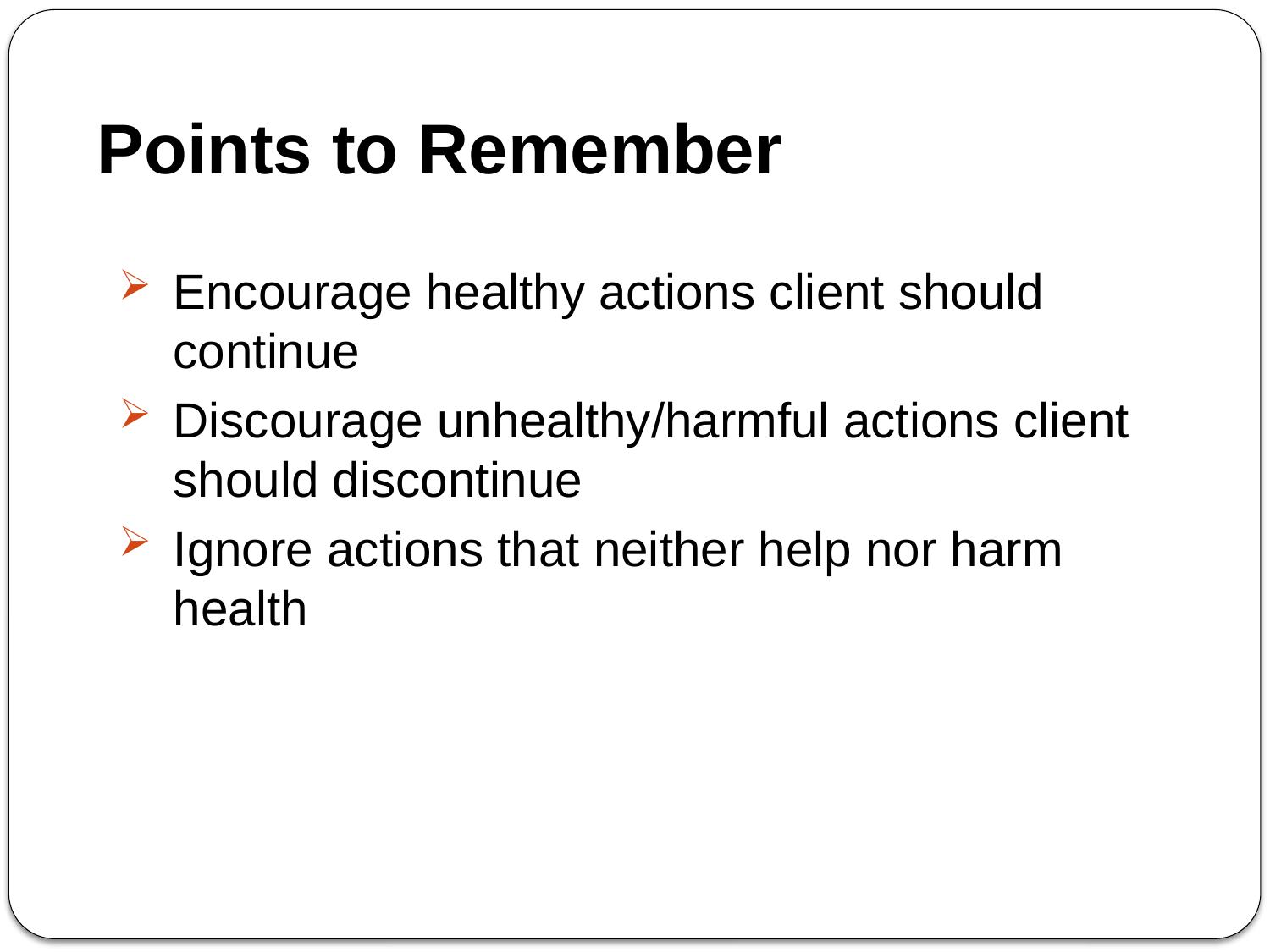

# Points to Remember
Encourage healthy actions client should continue
Discourage unhealthy/harmful actions client should discontinue
Ignore actions that neither help nor harm health